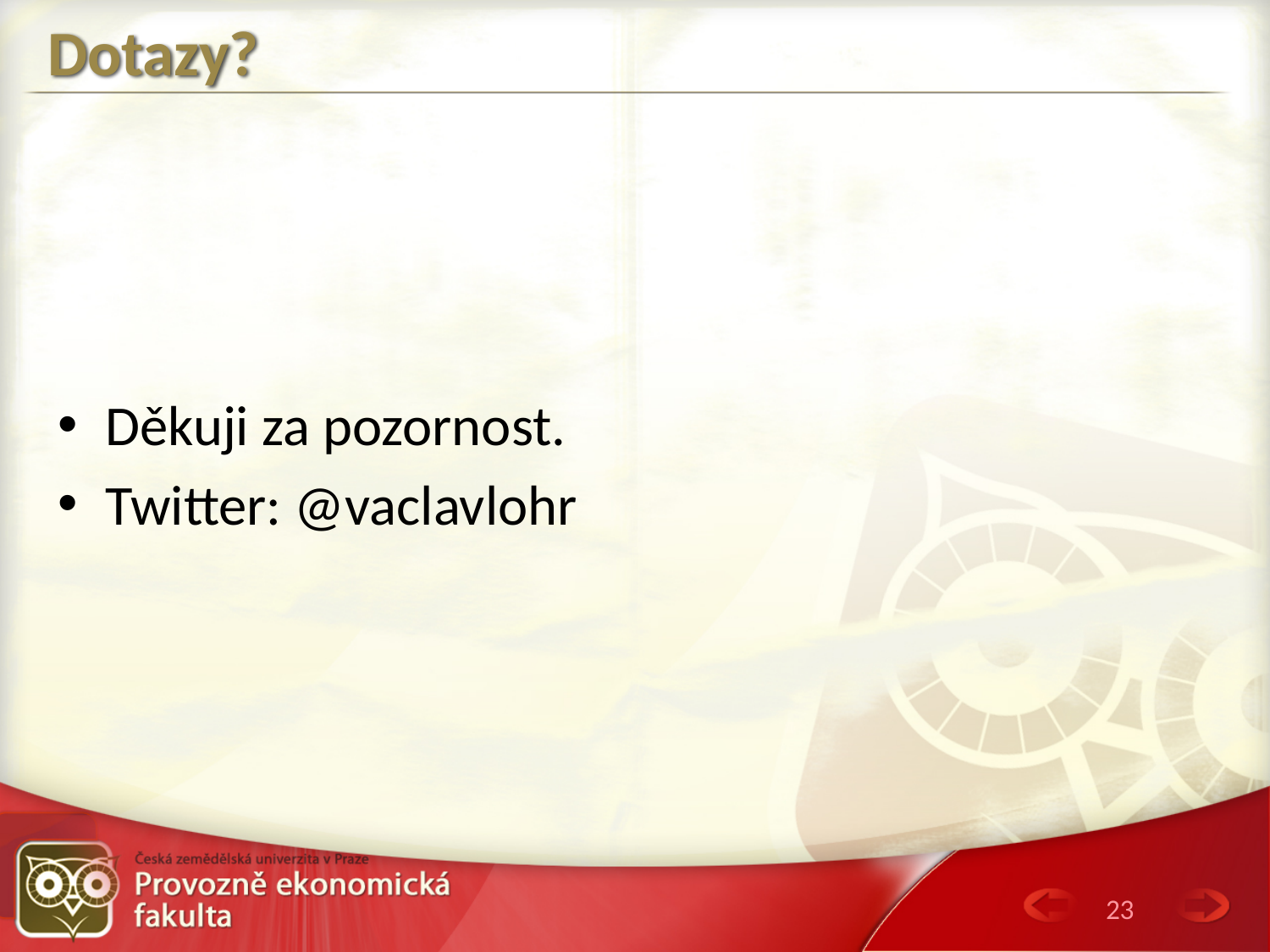

# Dotazy?

Děkuji za pozornost.
Twitter: @vaclavlohr